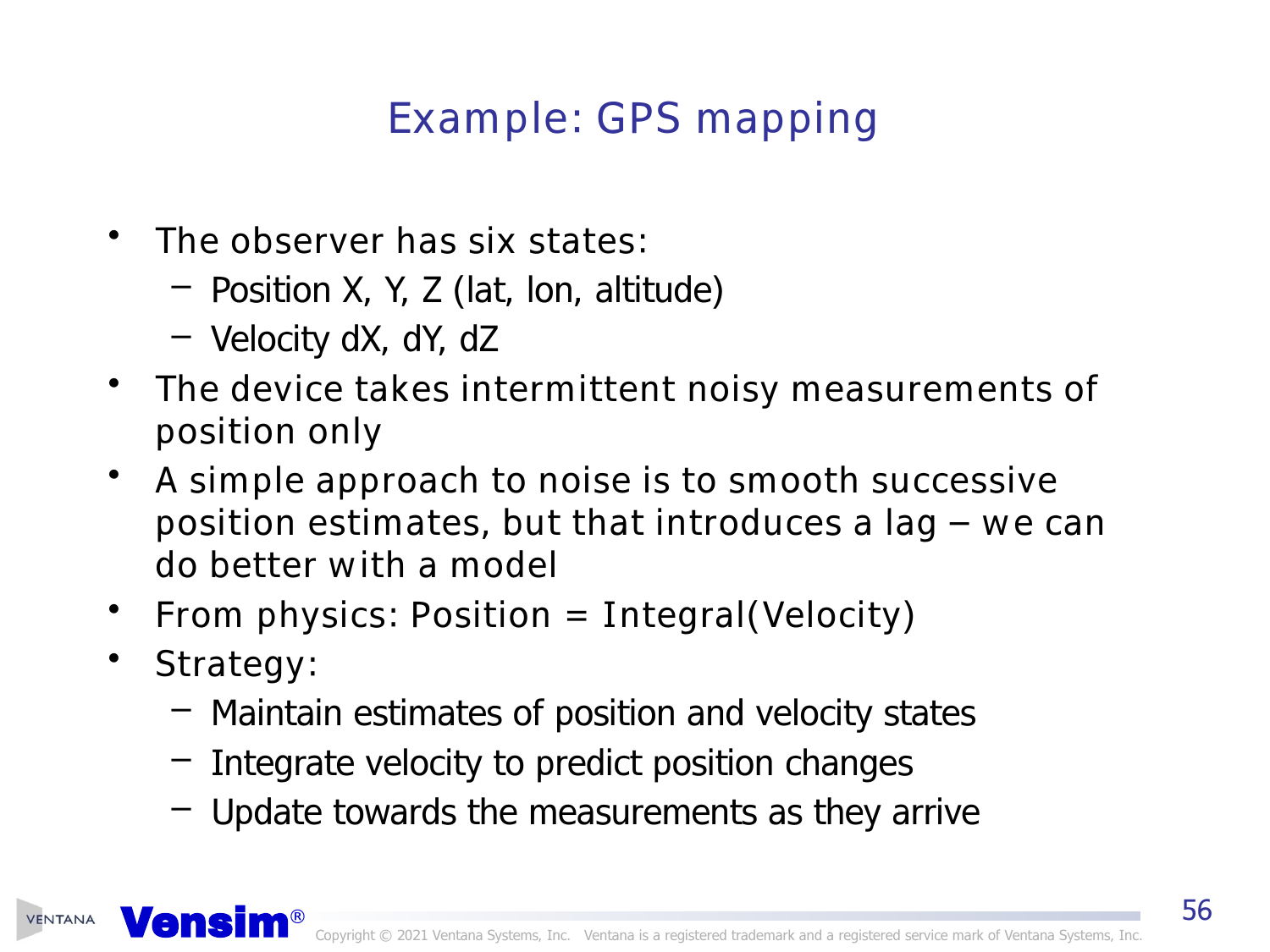

# Example: GPS mapping
The observer has six states:
Position X, Y, Z (lat, lon, altitude)
Velocity dX, dY, dZ
The device takes intermittent noisy measurements of position only
A simple approach to noise is to smooth successive position estimates, but that introduces a lag – we can do better with a model
From physics: Position = Integral(Velocity)
Strategy:
Maintain estimates of position and velocity states
Integrate velocity to predict position changes
Update towards the measurements as they arrive